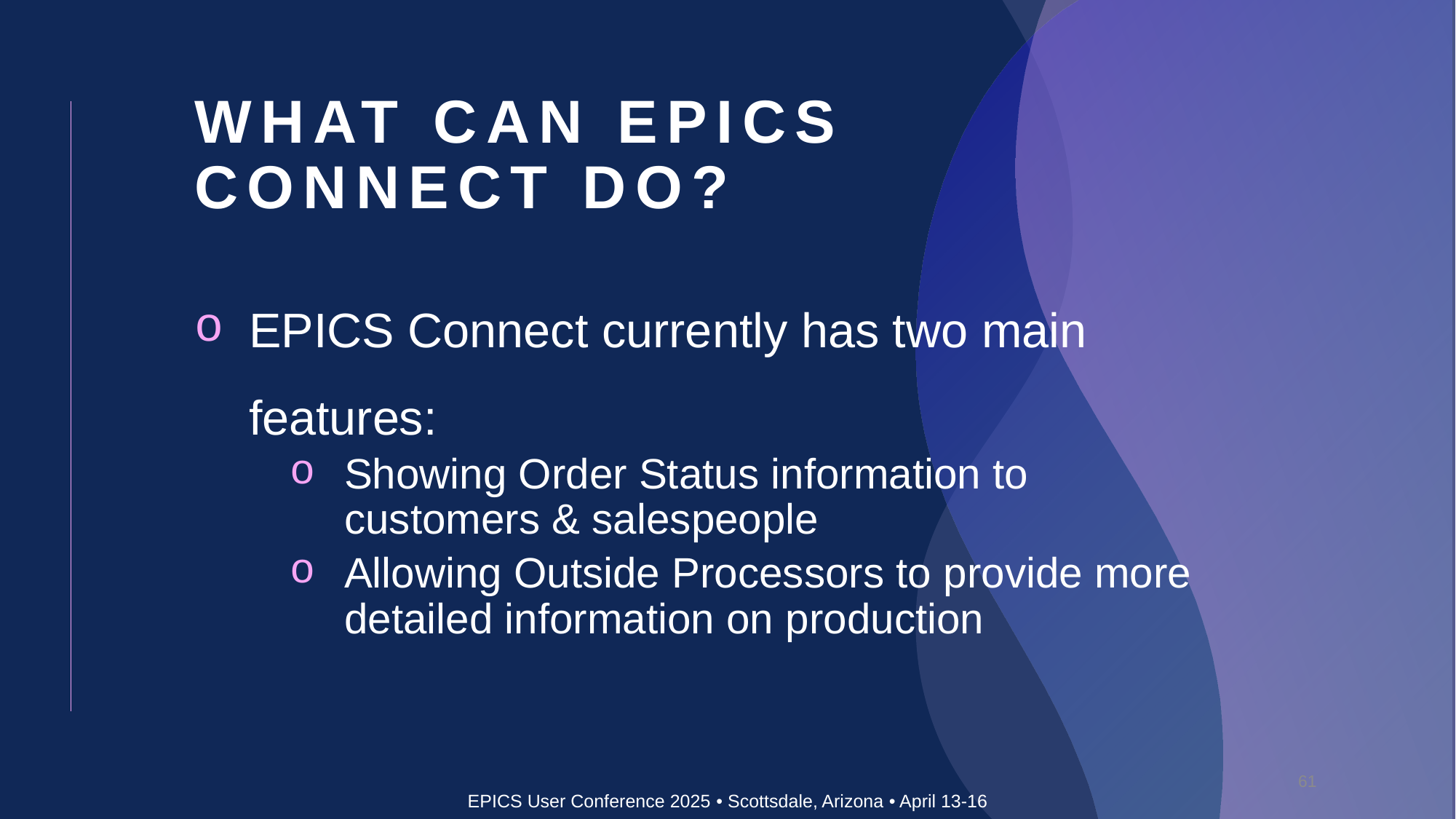

# What can EPICS Connect do?
EPICS Connect currently has two main features:
Showing Order Status information to customers & salespeople
Allowing Outside Processors to provide more detailed information on production
61